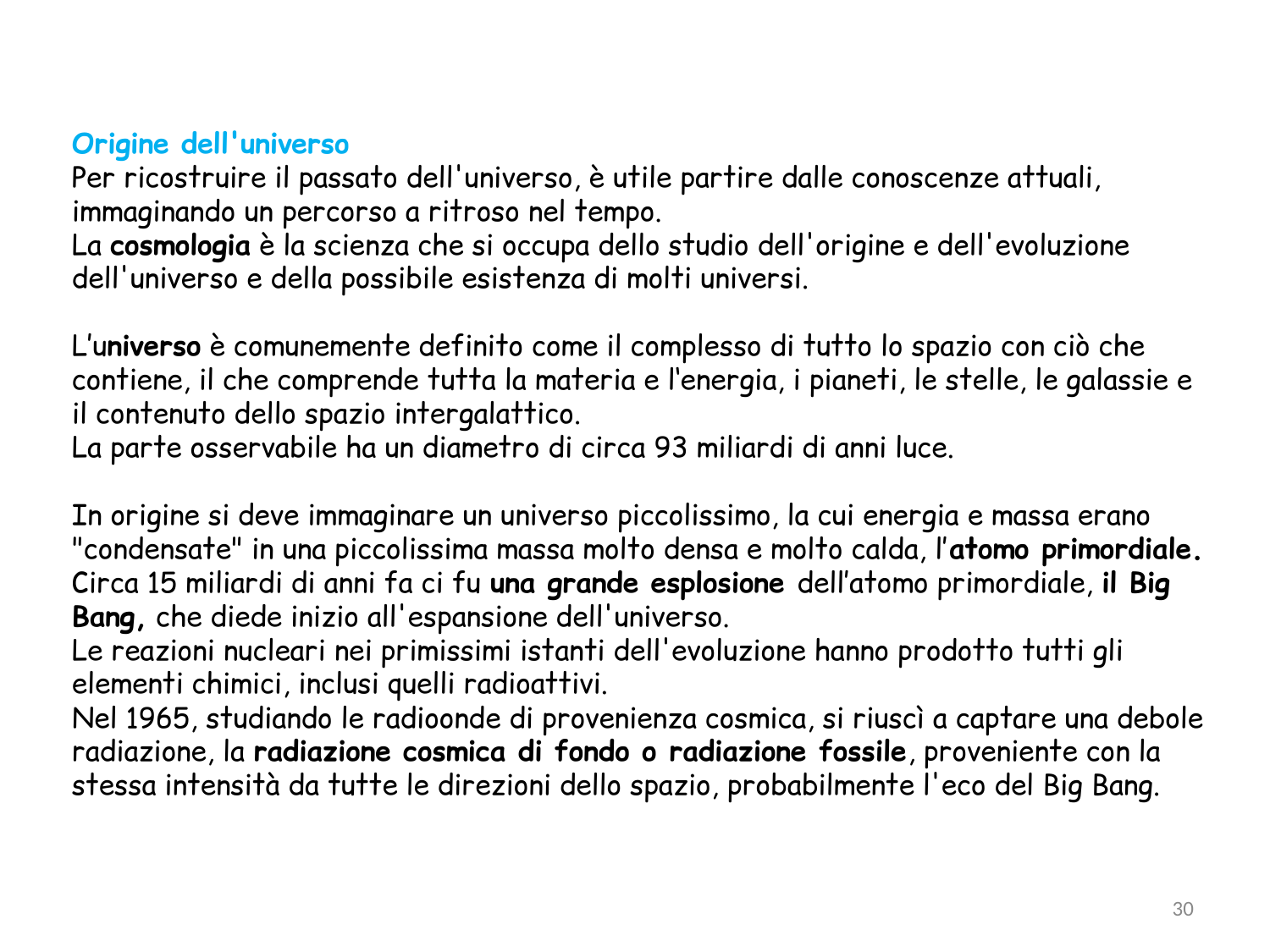

Origine dell'universo
Per ricostruire il passato dell'universo, è utile partire dalle conoscenze attuali, immaginando un percorso a ritroso nel tempo.
La cosmologia è la scienza che si occupa dello studio dell'origine e dell'evoluzione dell'universo e della possibile esistenza di molti universi.

L’universo è comunemente definito come il complesso di tutto lo spazio con ciò che contiene, il che comprende tutta la materia e l‘energia, i pianeti, le stelle, le galassie e il contenuto dello spazio intergalattico.
La parte osservabile ha un diametro di circa 93 miliardi di anni luce.

In origine si deve immaginare un universo piccolissimo, la cui energia e massa erano "condensate" in una piccolissima massa molto densa e molto calda, l’atomo primordiale. Circa 15 miliardi di anni fa ci fu una grande esplosione dell’atomo primordiale, il Big Bang, che diede inizio all'espansione dell'universo.
Le reazioni nucleari nei primissimi istanti dell'evoluzione hanno prodotto tutti gli elementi chimici, inclusi quelli radioattivi.
Nel 1965, studiando le radioonde di provenienza cosmica, si riuscì a captare una debole radiazione, la radiazione cosmica di fondo o radiazione fossile, proveniente con la stessa intensità da tutte le direzioni dello spazio, probabilmente l'eco del Big Bang.

30